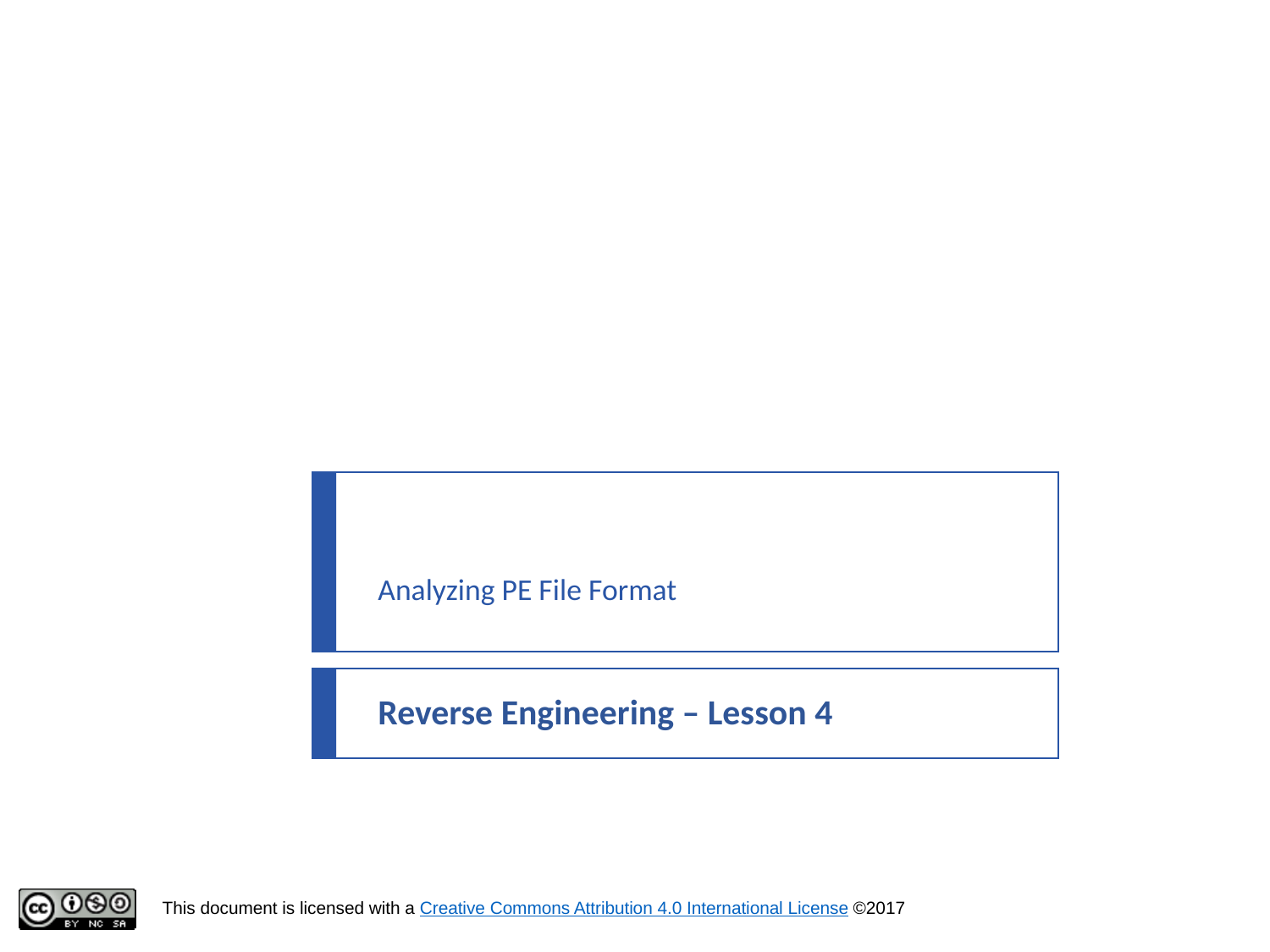

# Analyzing PE File Format
Reverse Engineering – Lesson 4